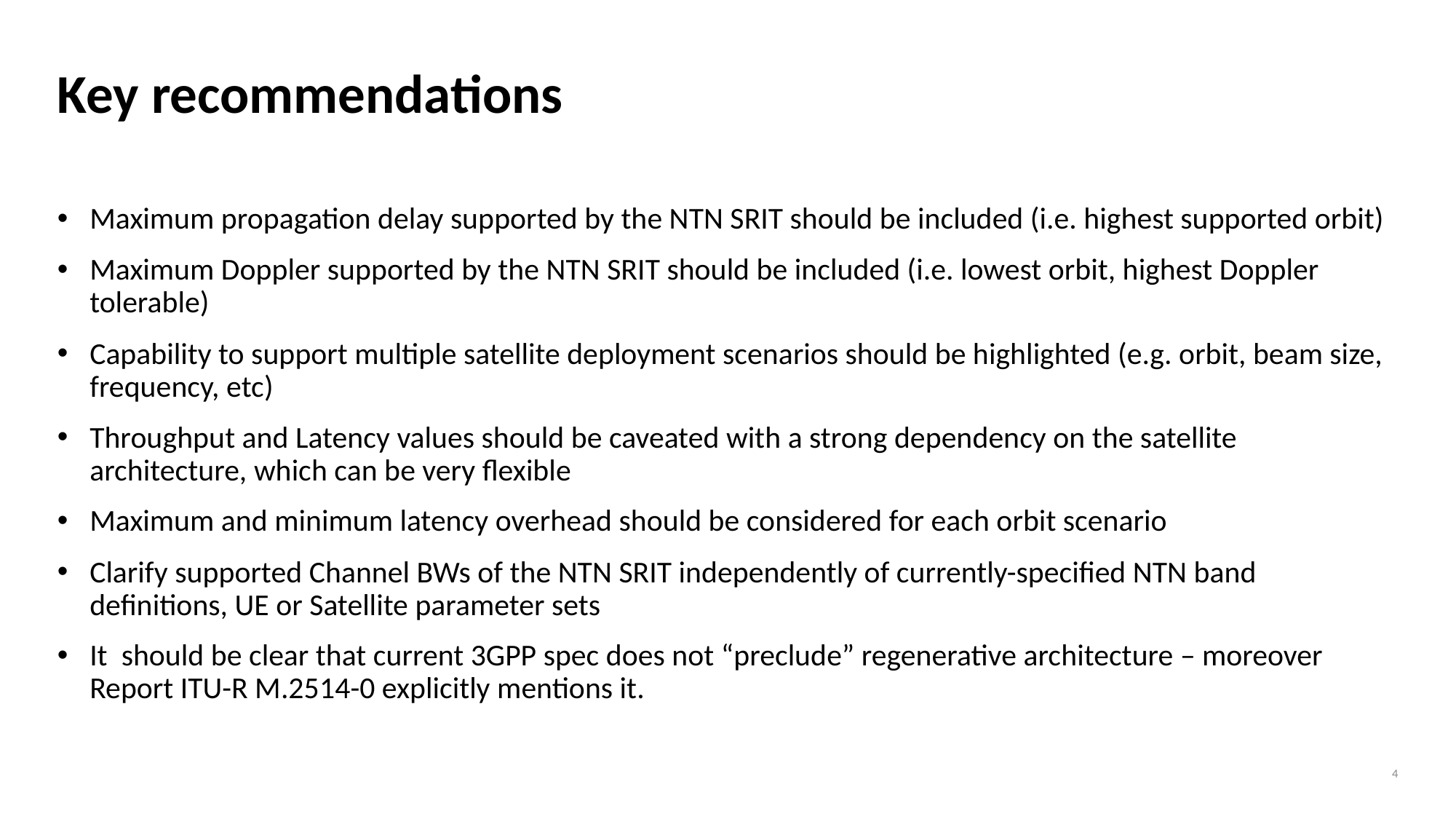

# Key recommendations
Maximum propagation delay supported by the NTN SRIT should be included (i.e. highest supported orbit)
Maximum Doppler supported by the NTN SRIT should be included (i.e. lowest orbit, highest Doppler tolerable)
Capability to support multiple satellite deployment scenarios should be highlighted (e.g. orbit, beam size, frequency, etc)
Throughput and Latency values should be caveated with a strong dependency on the satellite architecture, which can be very flexible
Maximum and minimum latency overhead should be considered for each orbit scenario
Clarify supported Channel BWs of the NTN SRIT independently of currently-specified NTN band definitions, UE or Satellite parameter sets
It  should be clear that current 3GPP spec does not “preclude” regenerative architecture – moreover Report ITU-R M.2514-0 explicitly mentions it.
4